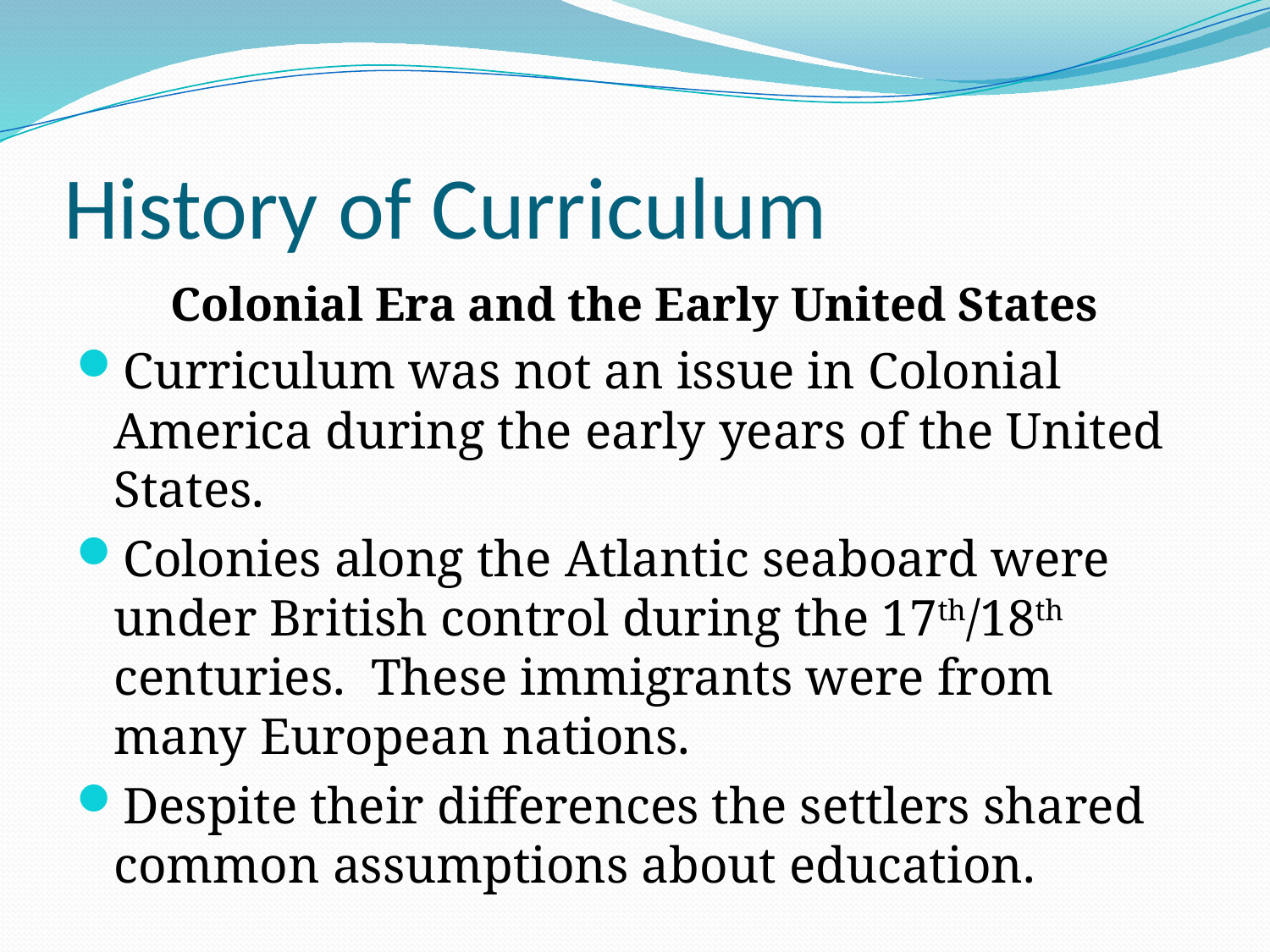

# History of Curriculum
Colonial Era and the Early United States
Curriculum was not an issue in Colonial America during the early years of the United States.
Colonies along the Atlantic seaboard were under British control during the 17th/18th centuries.  These immigrants were from many European nations.
Despite their differences the settlers shared common assumptions about education.